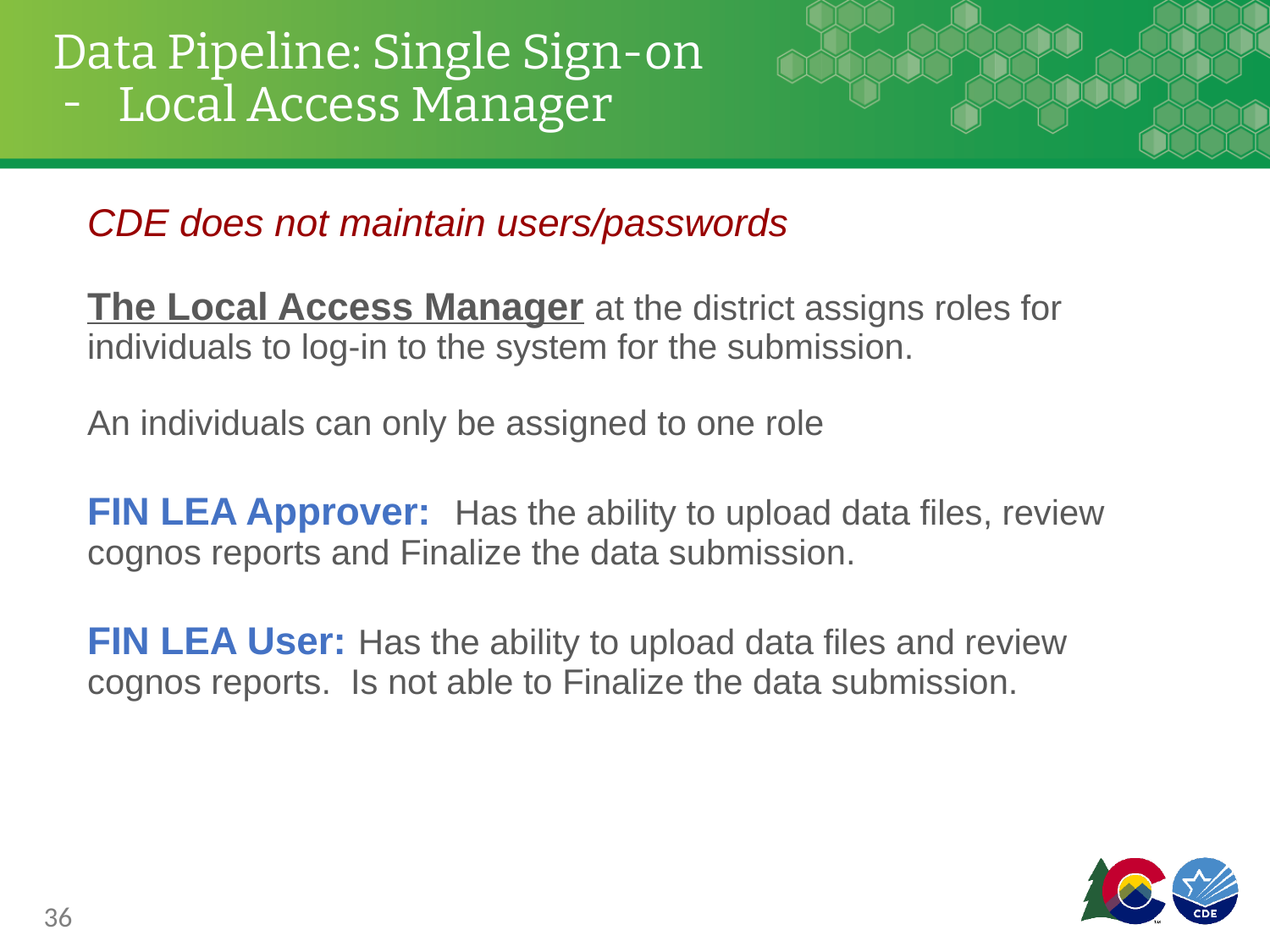

# Data Pipeline: Single Sign-on
Local Access Manager
CDE does not maintain users/passwords

The Local Access Manager at the district assigns roles for individuals to log-in to the system for the submission.

An individuals can only be assigned to one role

FIN LEA Approver:  Has the ability to upload data files, review cognos reports and Finalize the data submission.

FIN LEA User: Has the ability to upload data files and review cognos reports.  Is not able to Finalize the data submission.
36